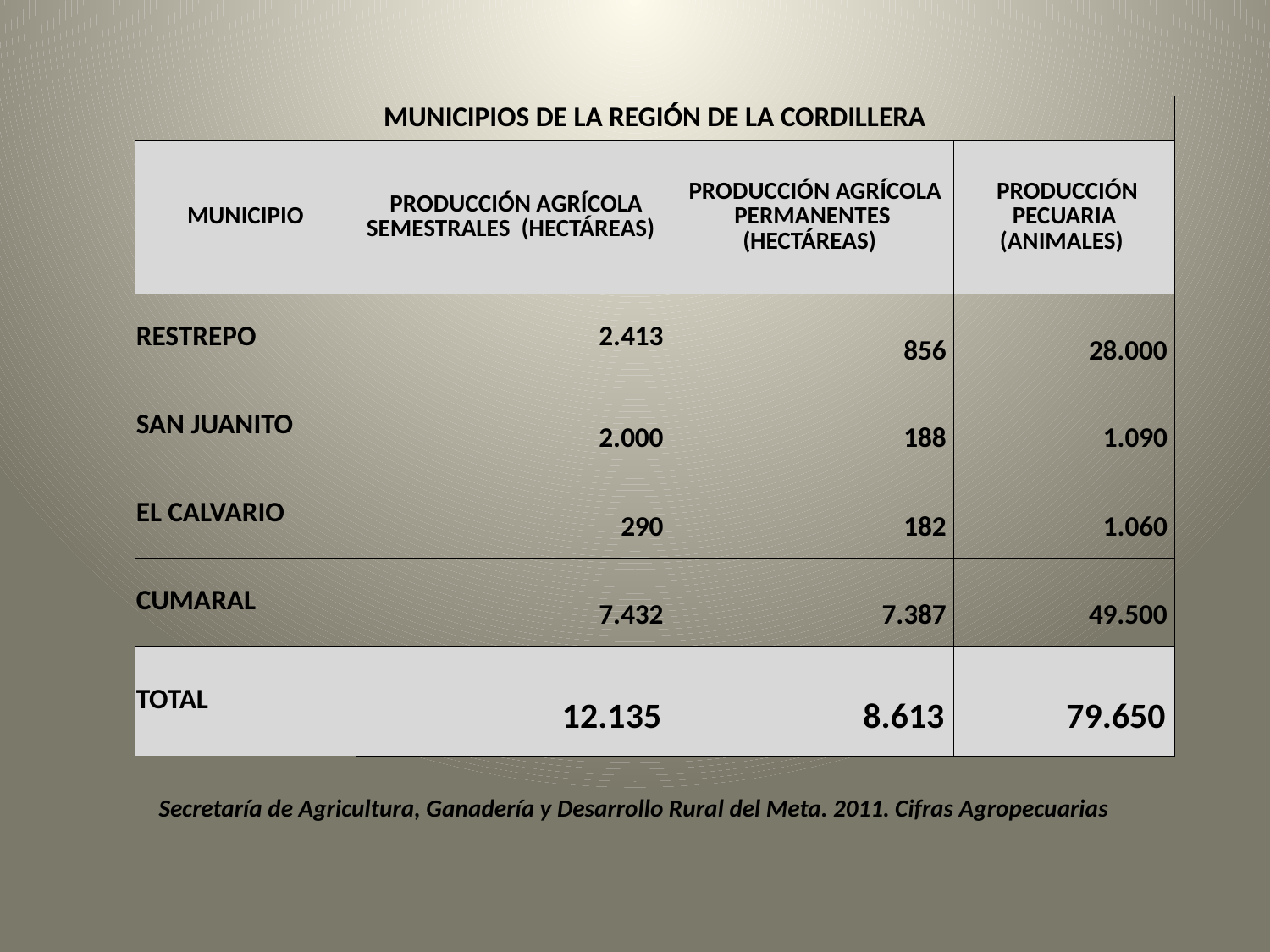

| MUNICIPIOS DE LA REGIÓN DE LA CORDILLERA |  |  |  |
| --- | --- | --- | --- |
| MUNICIPIO | PRODUCCIÓN AGRÍCOLA SEMESTRALES (HECTÁREAS) | PRODUCCIÓN AGRÍCOLA PERMANENTES (HECTÁREAS) | PRODUCCIÓN PECUARIA (ANIMALES) |
| RESTREPO | 2.413 | 856 | 28.000 |
| SAN JUANITO | 2.000 | 188 | 1.090 |
| EL CALVARIO | 290 | 182 | 1.060 |
| CUMARAL | 7.432 | 7.387 | 49.500 |
| TOTAL | 12.135 | 8.613 | 79.650 |
Secretaría de Agricultura, Ganadería y Desarrollo Rural del Meta. 2011. Cifras Agropecuarias